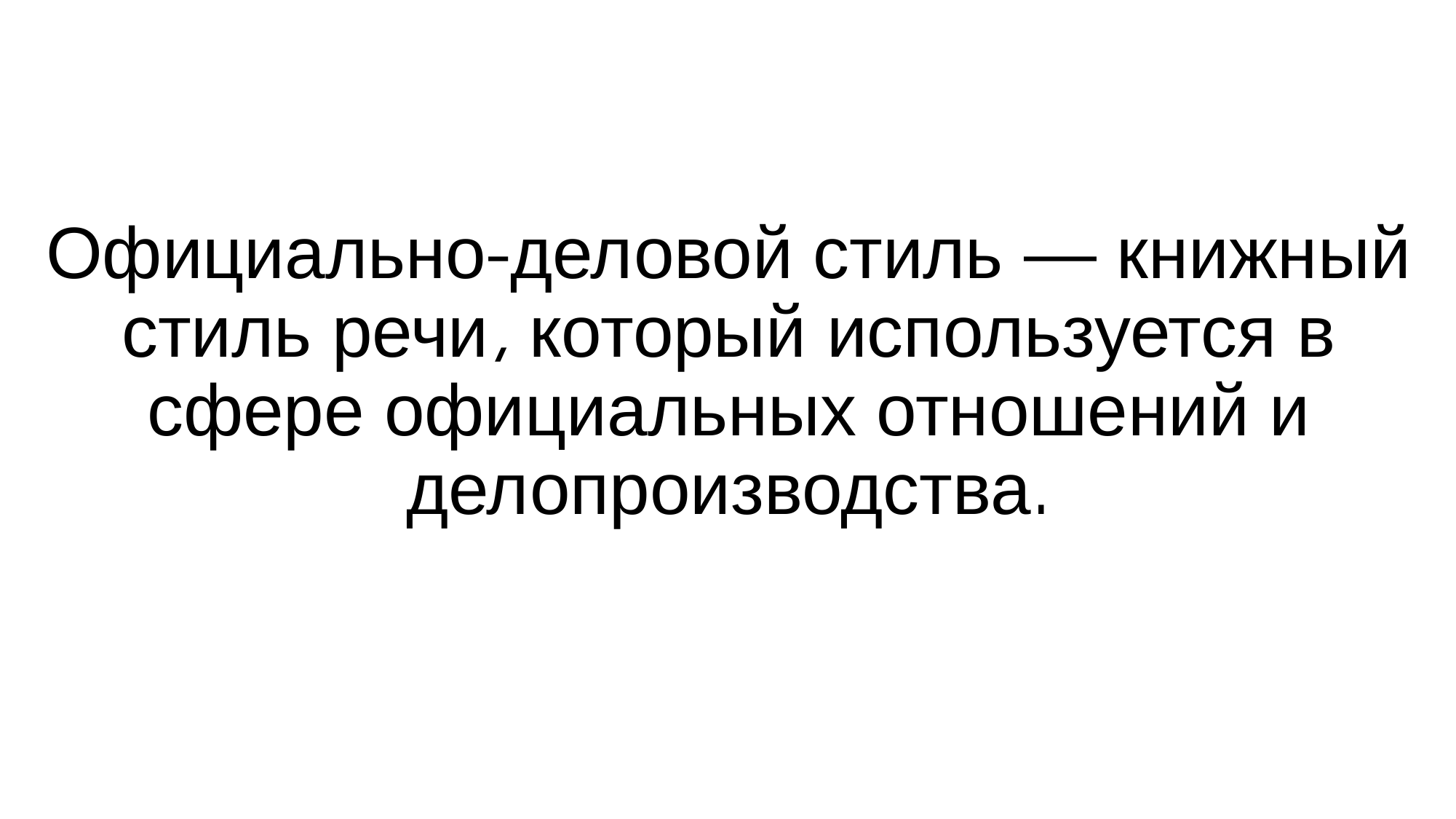

Официально-деловой стиль — книжный стиль речи, который используется в сфере официальных отношений и делопроизводства.